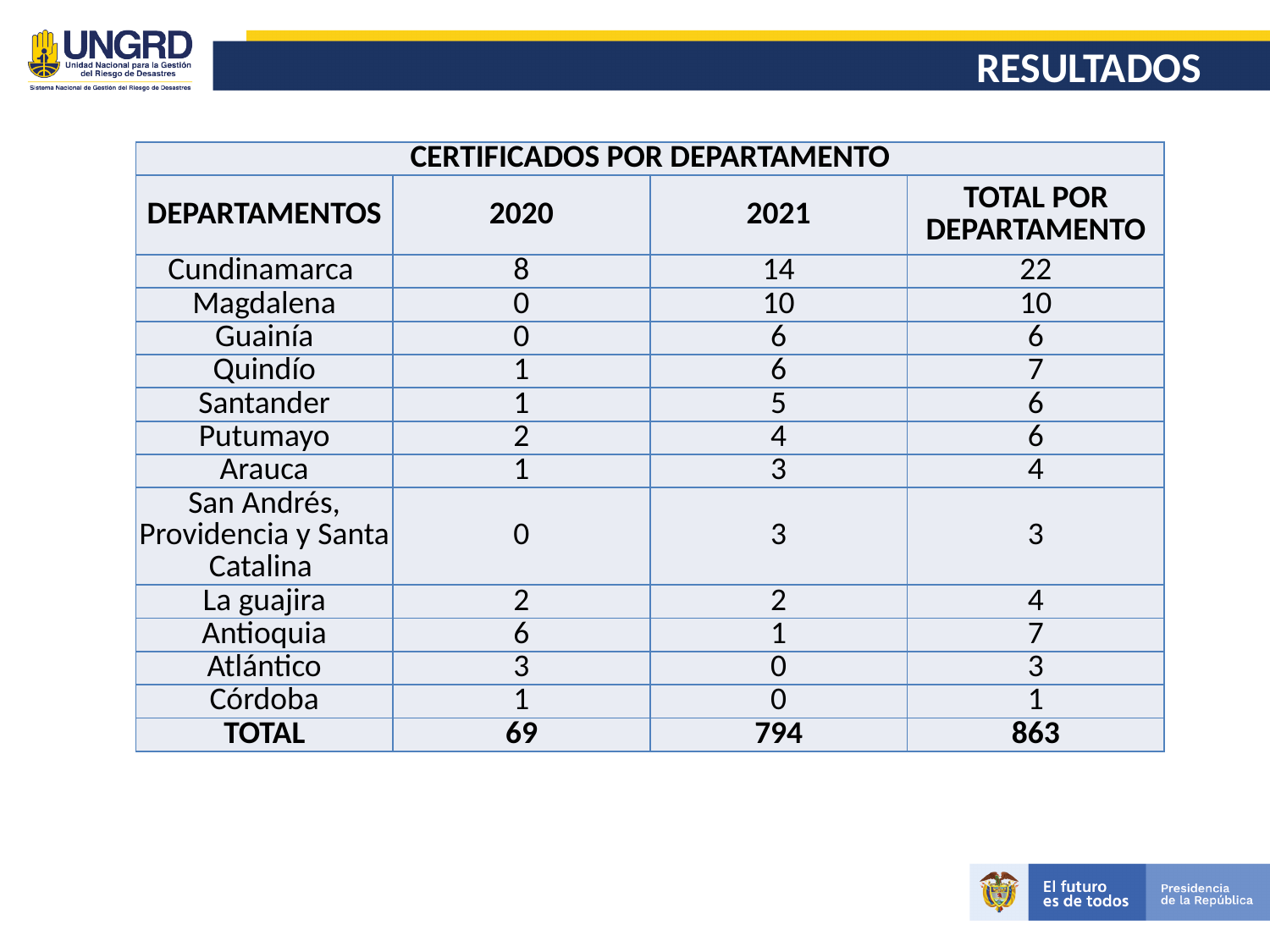

# RESULTADOS
| CERTIFICADOS POR DEPARTAMENTO |  |  |  |
| --- | --- | --- | --- |
| DEPARTAMENTOS | 2020 | 2021 | TOTAL POR DEPARTAMENTO |
| Cundinamarca | 8 | 14 | 22 |
| Magdalena | 0 | 10 | 10 |
| Guainía | 0 | 6 | 6 |
| Quindío | 1 | 6 | 7 |
| Santander | 1 | 5 | 6 |
| Putumayo | 2 | 4 | 6 |
| Arauca | 1 | 3 | 4 |
| San Andrés, Providencia y Santa Catalina | 0 | 3 | 3 |
| La guajira | 2 | 2 | 4 |
| Antioquia | 6 | 1 | 7 |
| Atlántico | 3 | 0 | 3 |
| Córdoba | 1 | 0 | 1 |
| TOTAL | 69 | 794 | 863 |